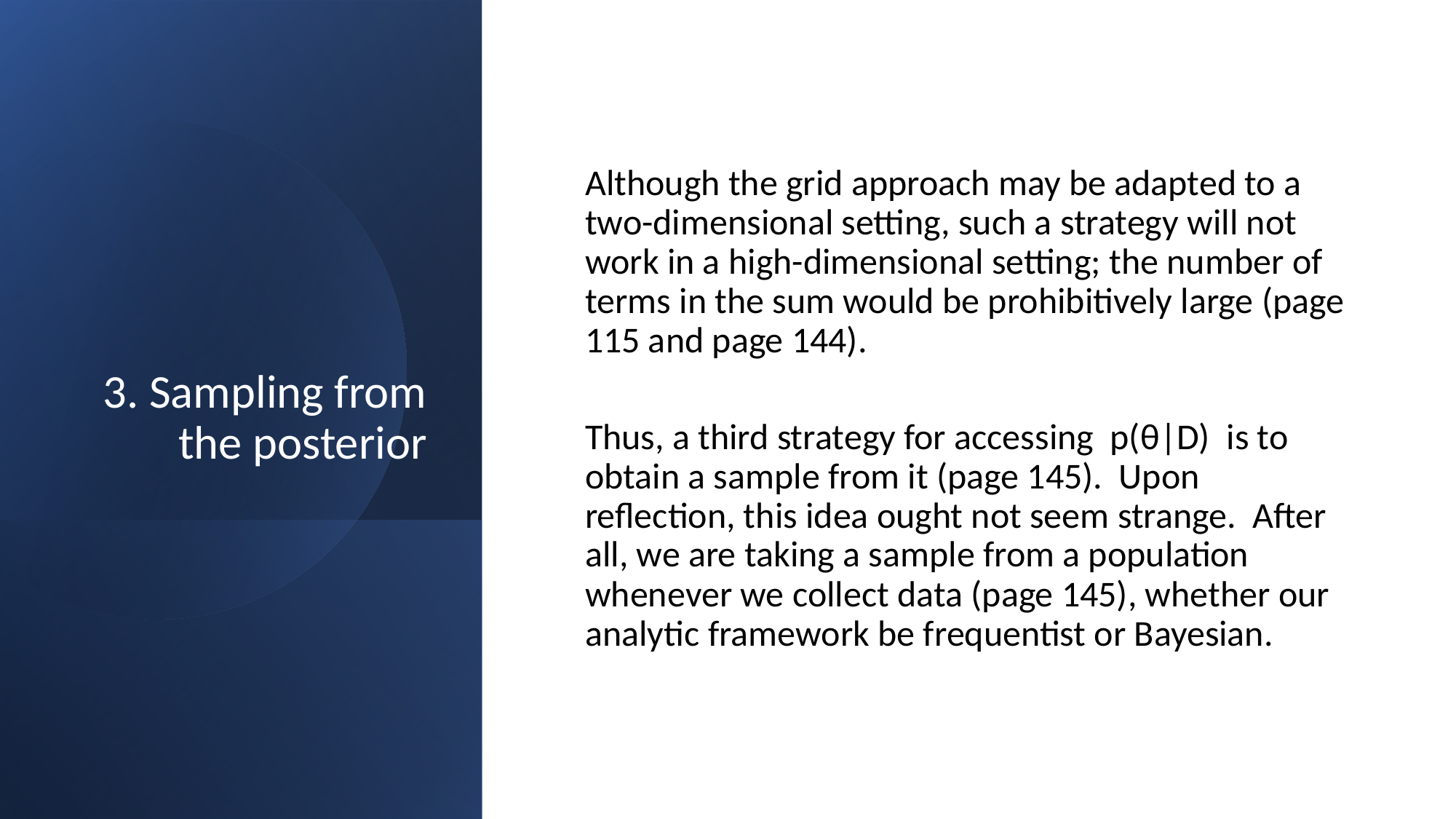

# 3. Sampling from the posterior
Although the grid approach may be adapted to a two-dimensional setting, such a strategy will not work in a high-dimensional setting; the number of terms in the sum would be prohibitively large (page 115 and page 144).

Thus, a third strategy for accessing  p(θ|D)  is to obtain a sample from it (page 145).  Upon reflection, this idea ought not seem strange.  After all, we are taking a sample from a population whenever we collect data (page 145), whether our analytic framework be frequentist or Bayesian.